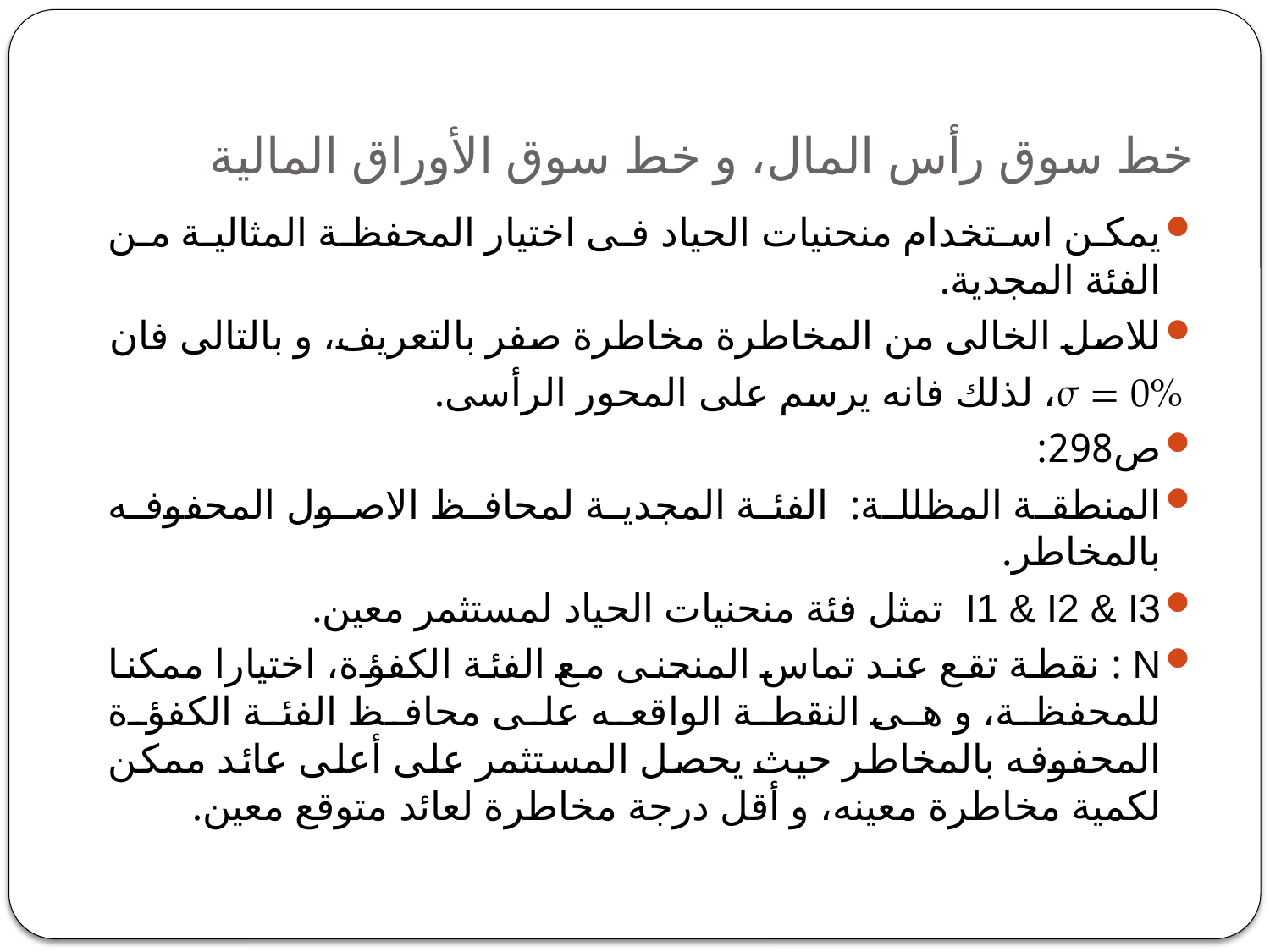

# خط سوق رأس المال، و خط سوق الأوراق المالية
يمكن استخدام منحنيات الحياد فى اختيار المحفظة المثالية من الفئة المجدية.
للاصل الخالى من المخاطرة مخاطرة صفر بالتعريف، و بالتالى فان
 σ = 0%، لذلك فانه يرسم على المحور الرأسى.
ص298:
المنطقة المظللة:  الفئة المجدية لمحافظ الاصول المحفوفه بالمخاطر.
I1 & I2 & I3  تمثل فئة منحنيات الحياد لمستثمر معين.
N : نقطة تقع عند تماس المنحنى مع الفئة الكفؤة، اختيارا ممكنا للمحفظة، و هى النقطة الواقعه على محافظ الفئة الكفؤة المحفوفه بالمخاطر حيث يحصل المستثمر على أعلى عائد ممكن لكمية مخاطرة معينه، و أقل درجة مخاطرة لعائد متوقع معين.